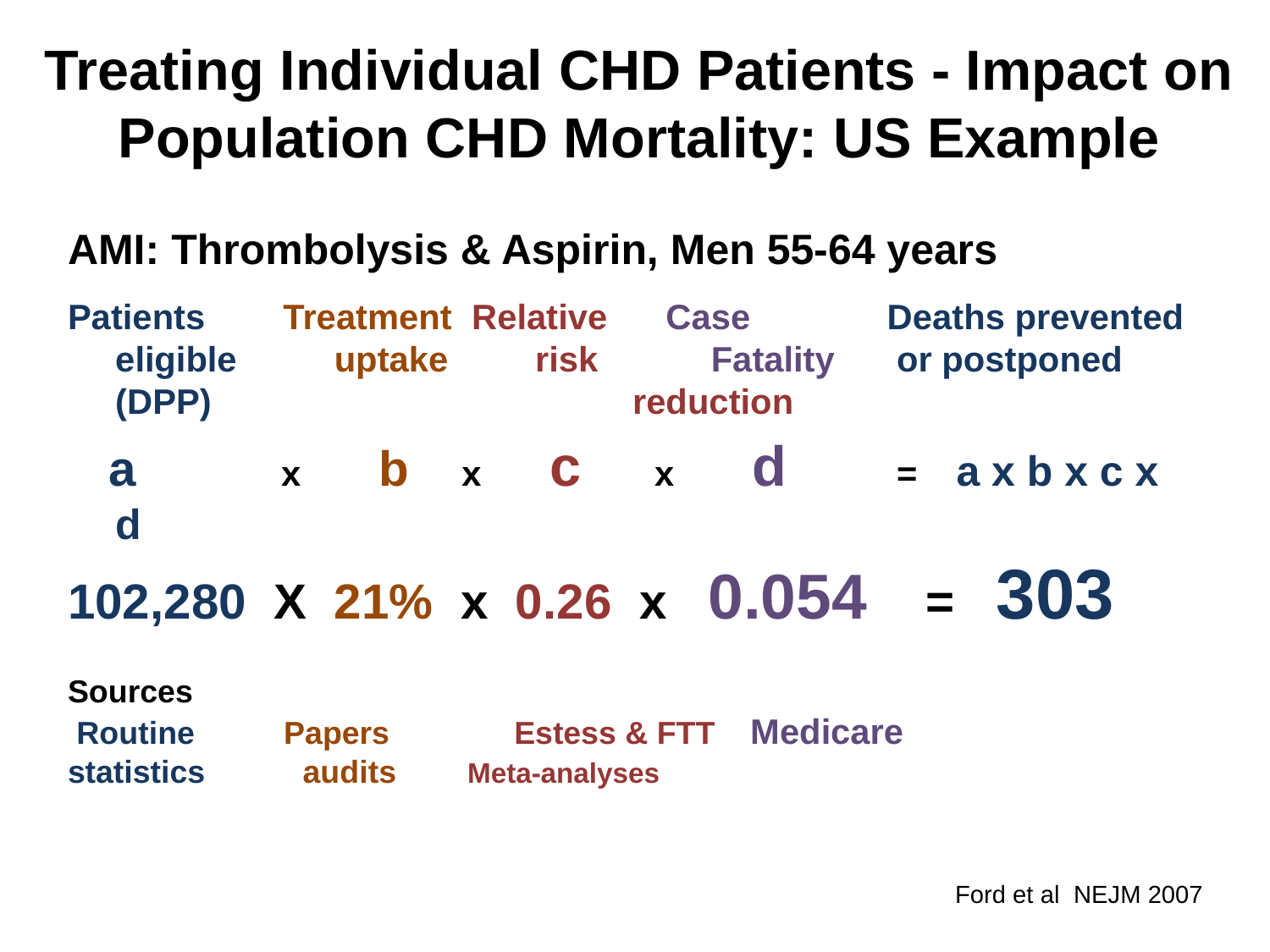

Treating Individual CHD Patients - Impact on Population CHD Mortality: US Example
AMI: Thrombolysis & Aspirin, Men 55-64 years

Patients        Treatment  Relative      Case 	 Deaths prevented eligible          uptake	    risk 	         Fatality    	  or postponed (DPP)     		              reduction

   a	    x	 b     x       c 	  x        d	  =    a x b x c x d
102,280  X  21%  x  0.26  x   0.054   =   303

Sources
 Routine          Papers	  Estess & FTT	Medicare
statistics           audits        Meta-analyses

  Ford et al  NEJM 2007